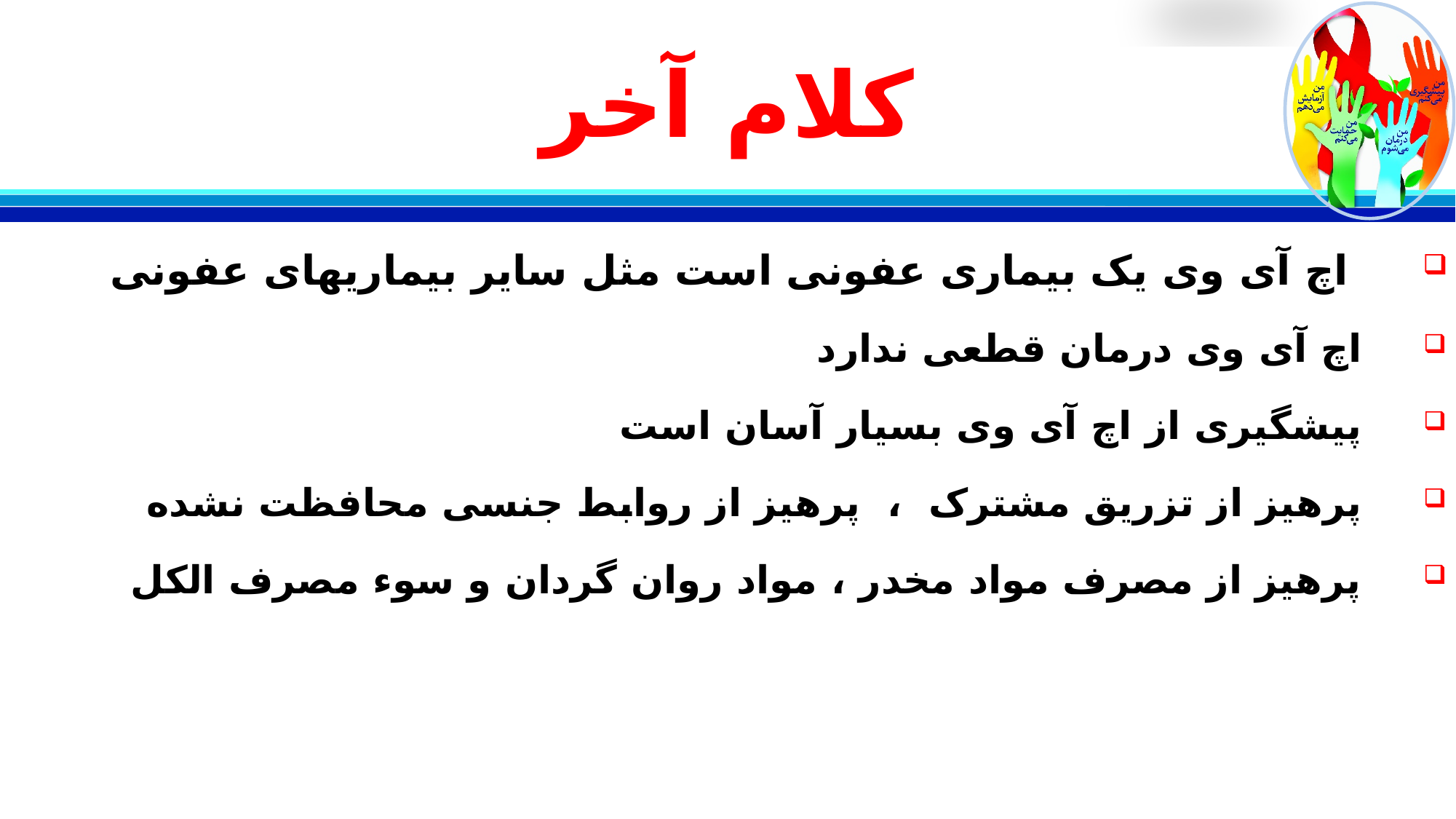

# کلام آخر
 اچ آی وی یک بیماری عفونی است مثل سایر بیماریهای عفونی
اچ آی وی درمان قطعی ندارد
پیشگیری از اچ آی وی بسیار آسان است
پرهیز از تزریق مشترک  ،  پرهیز از روابط جنسی محافظت نشده
پرهیز از مصرف مواد مخدر ، مواد روان گردان و سوء مصرف الکل